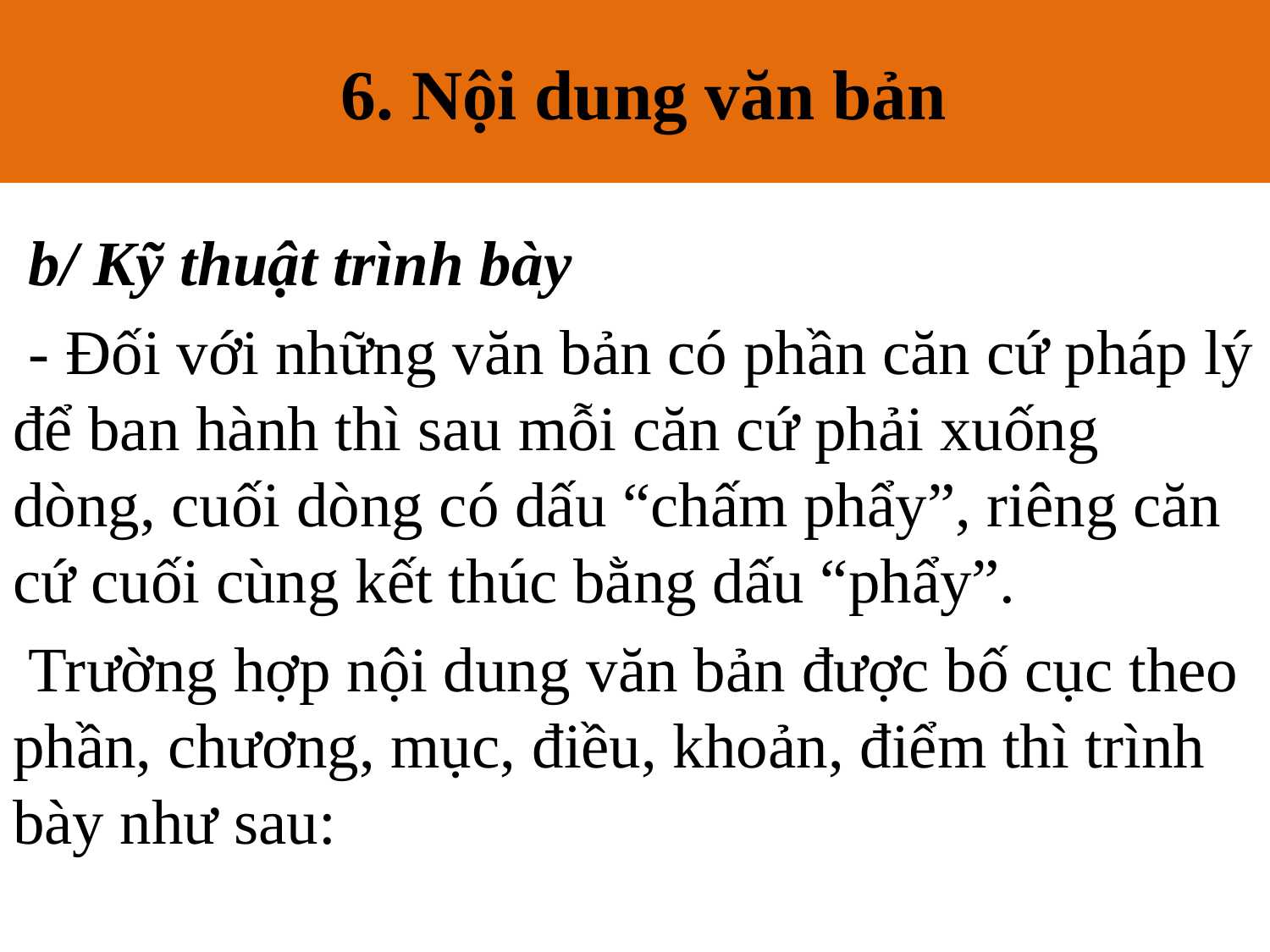

6. Nội dung văn bản
# 6. Nội dung văn bản
 b/ Kỹ thuật trình bày
 - Đối với những văn bản có phần căn cứ pháp lý để ban hành thì sau mỗi căn cứ phải xuống dòng, cuối dòng có dấu “chấm phẩy”, riêng căn cứ cuối cùng kết thúc bằng dấu “phẩy”.
 Trường hợp nội dung văn bản được bố cục theo phần, chương, mục, điều, khoản, điểm thì trình bày như sau: